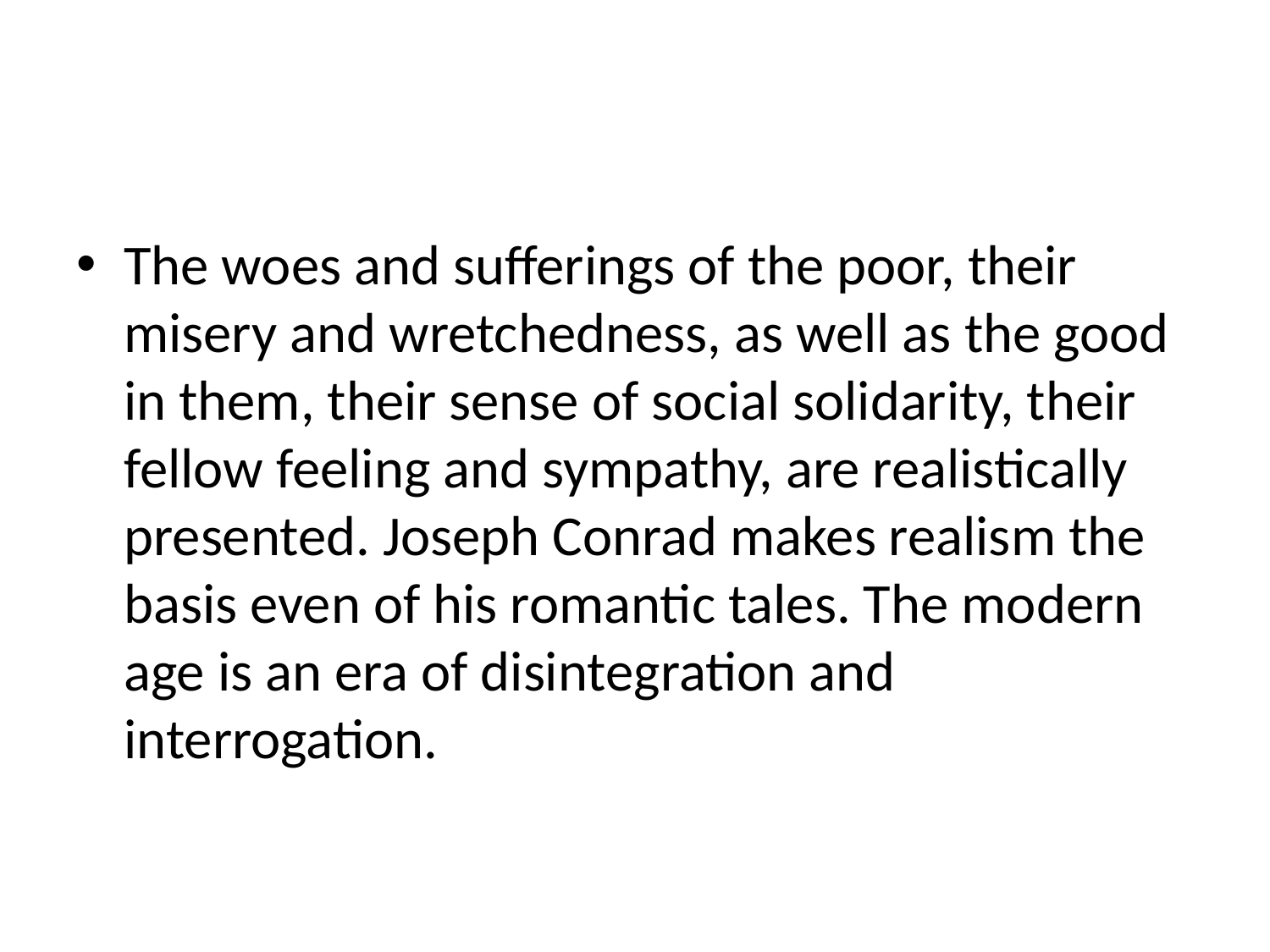

#
The woes and sufferings of the poor, their misery and wretchedness, as well as the good in them, their sense of social solidarity, their fellow feeling and sympathy, are realistically presented. Joseph Conrad makes realism the basis even of his romantic tales. The modern age is an era of disintegration and interrogation.